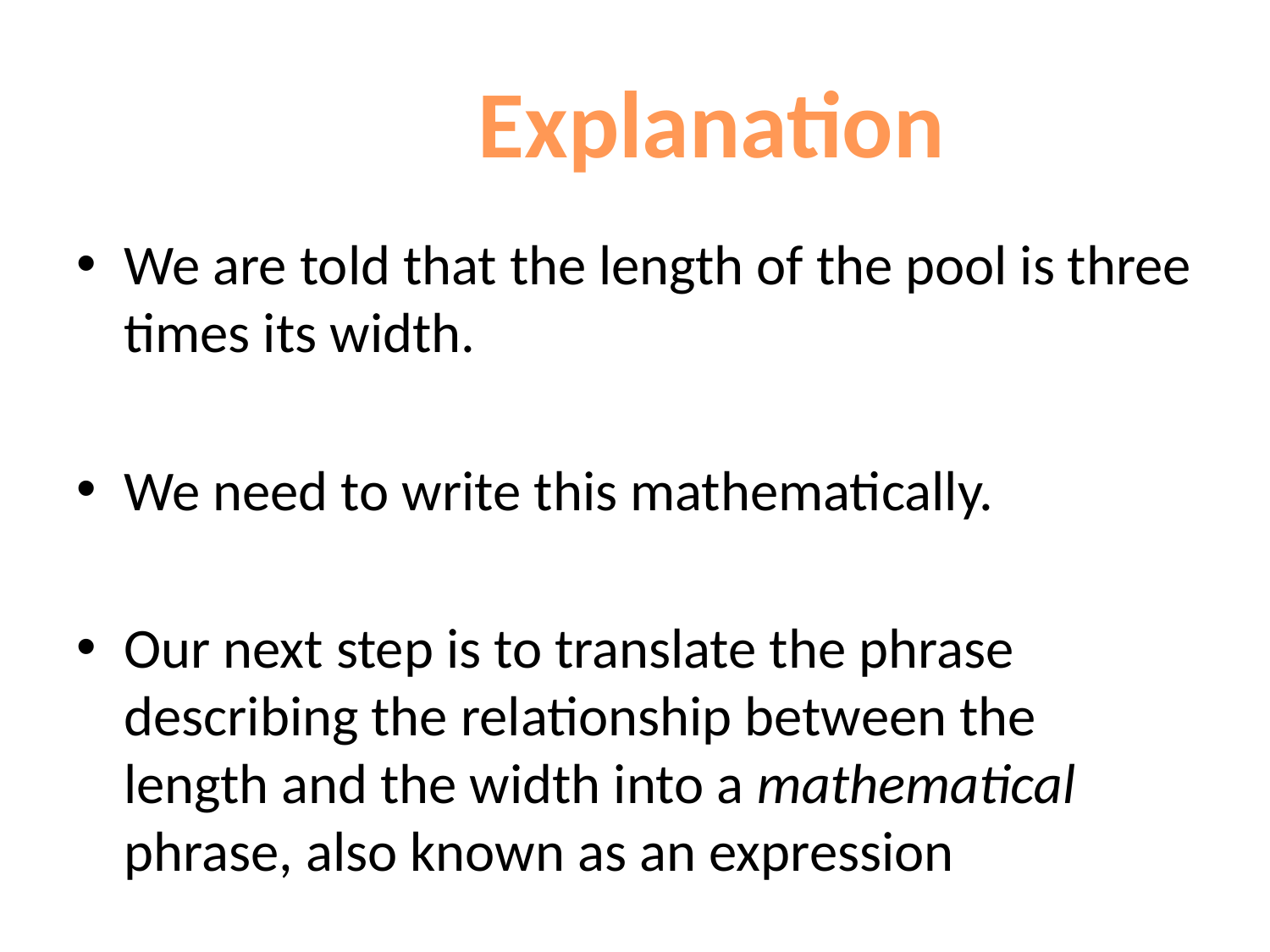

Explanation
We are told that the length of the pool is three times its width.

We need to write this mathematically.

Our next step is to translate the phrase describing the relationship between the length and the width into a mathematical phrase, also known as an expression